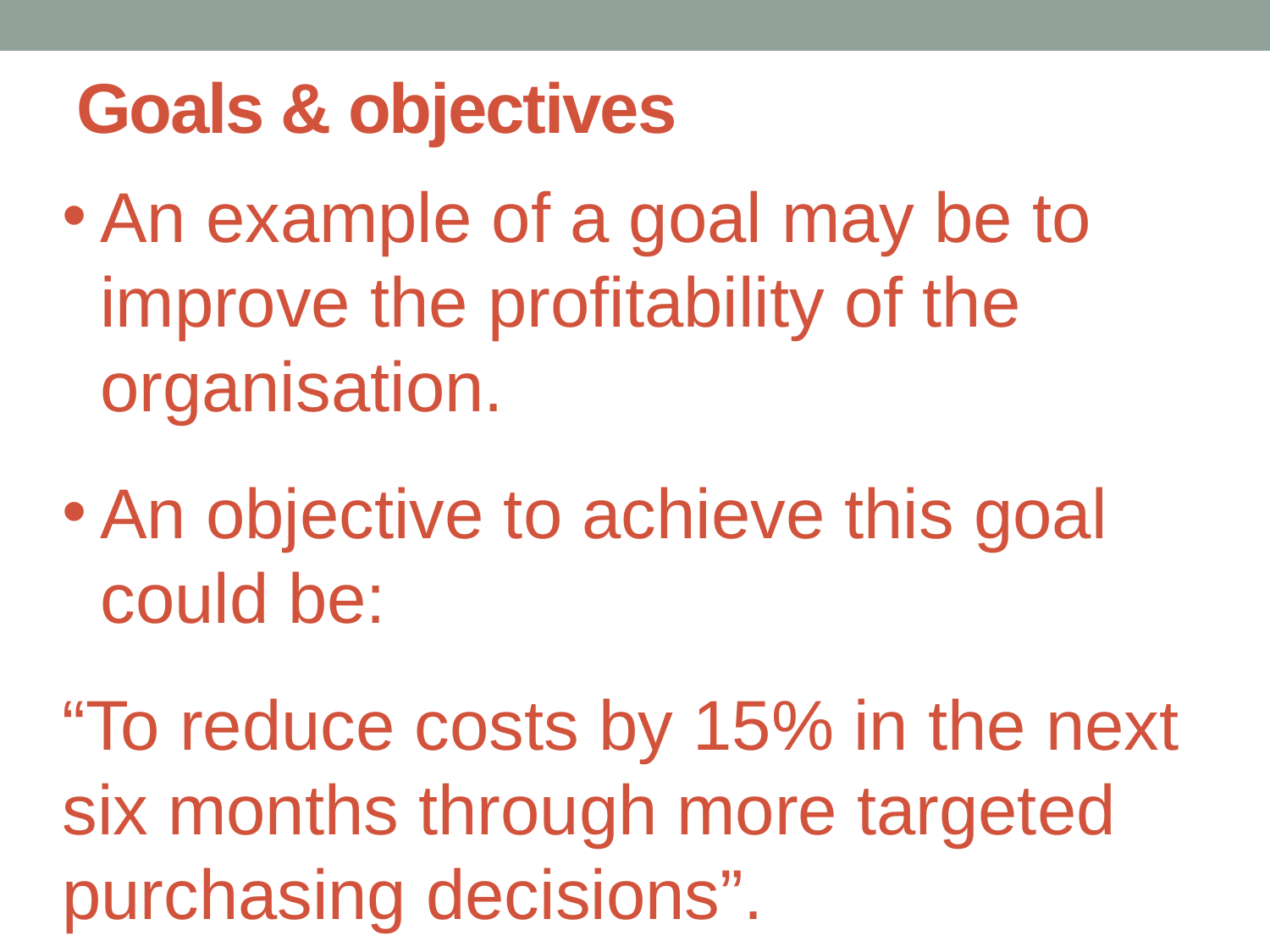

# Goals & objectives
An example of a goal may be to improve the profitability of the organisation.
An objective to achieve this goal could be:
“To reduce costs by 15% in the next six months through more targeted purchasing decisions”.